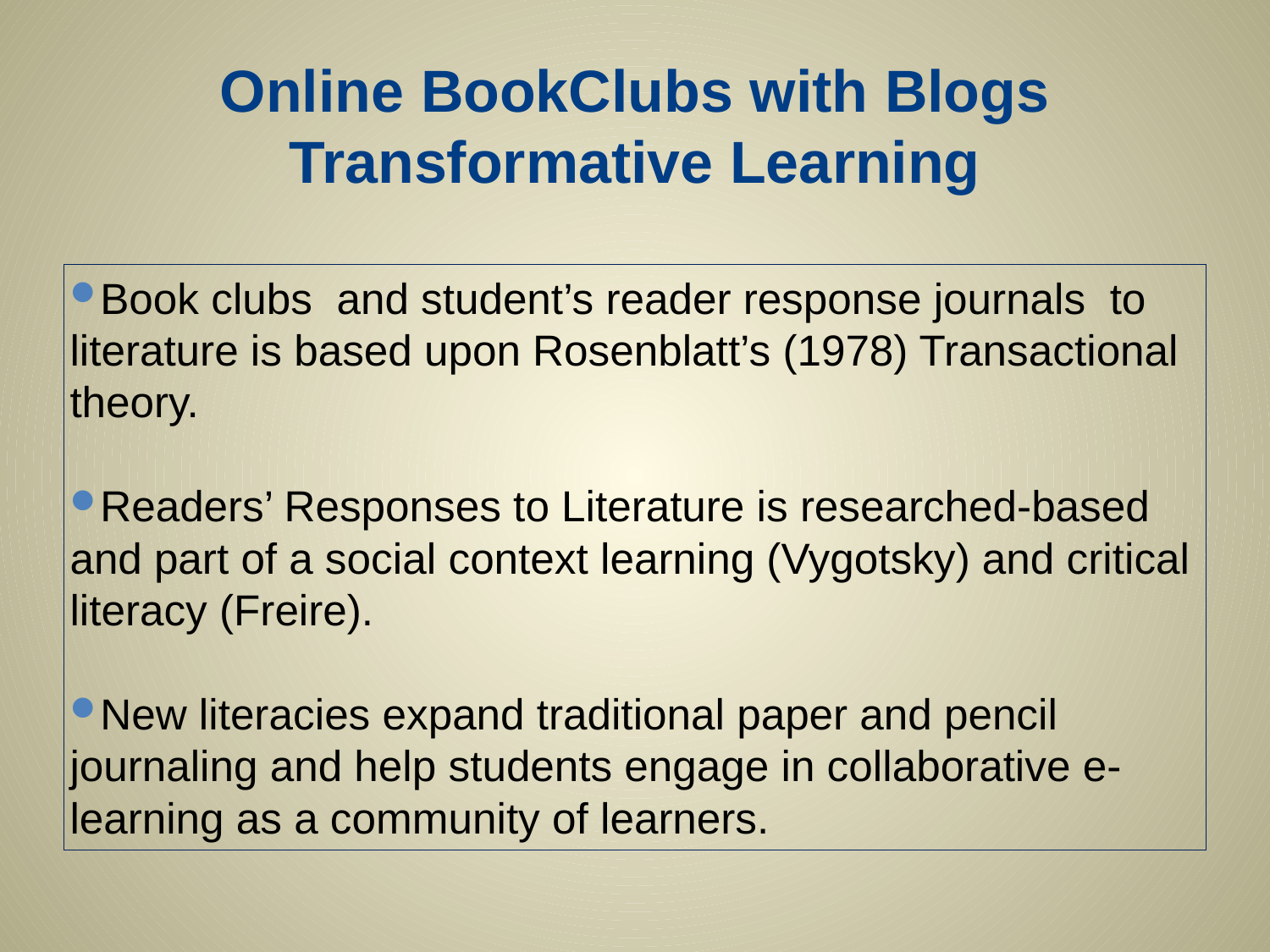

# Online BookClubs with Blogs Transformative Learning
Book clubs  and student’s reader response journals  to literature is based upon Rosenblatt’s (1978) Transactional theory.

Readers’ Responses to Literature is researched-based and part of a social context learning (Vygotsky) and critical literacy (Freire).

New literacies expand traditional paper and pencil journaling and help students engage in collaborative e-learning as a community of learners.